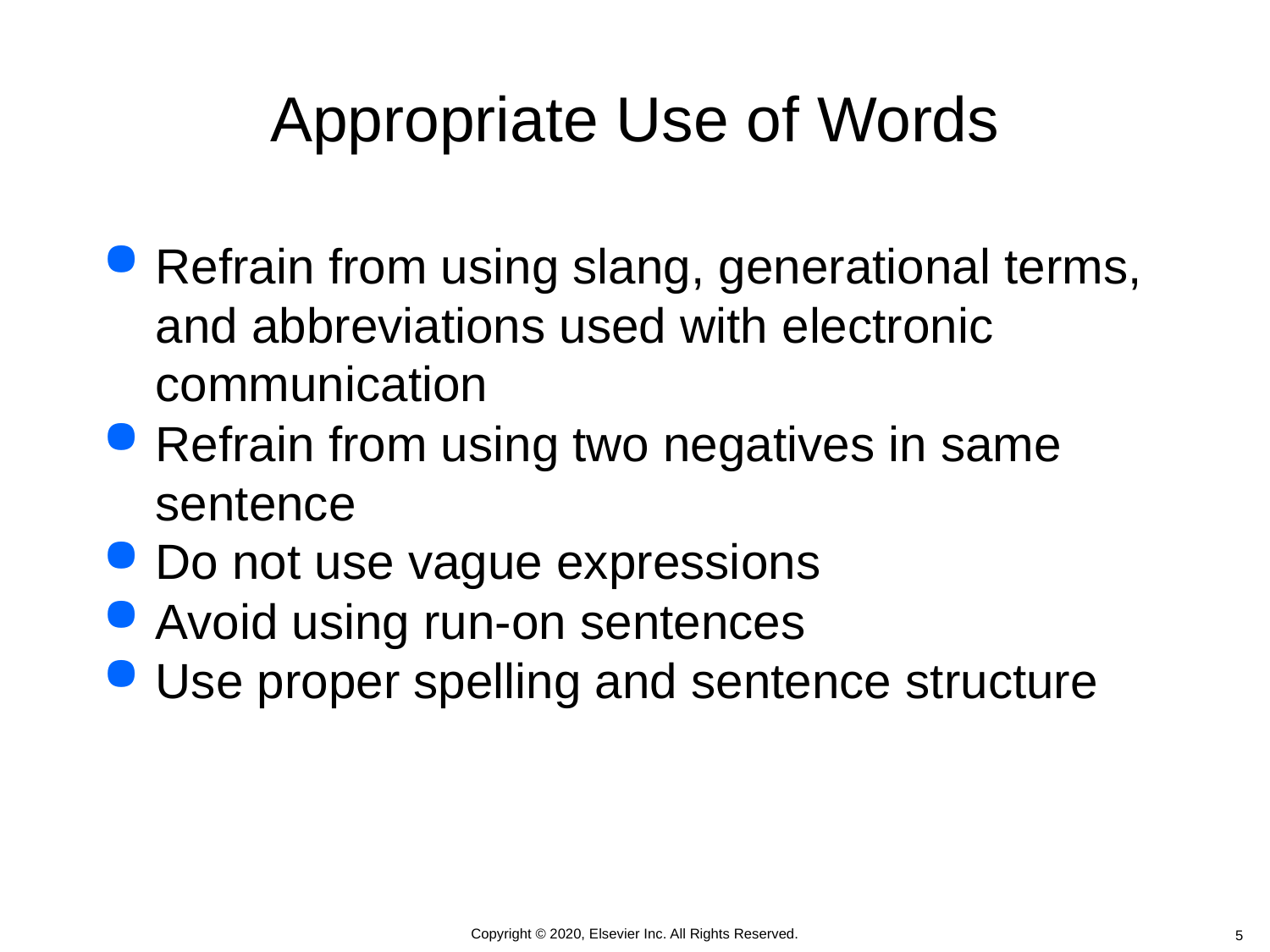

# Appropriate Use of Words
Refrain from using slang, generational terms, and abbreviations used with electronic communication
Refrain from using two negatives in same sentence
Do not use vague expressions
Avoid using run-on sentences
Use proper spelling and sentence structure
 5